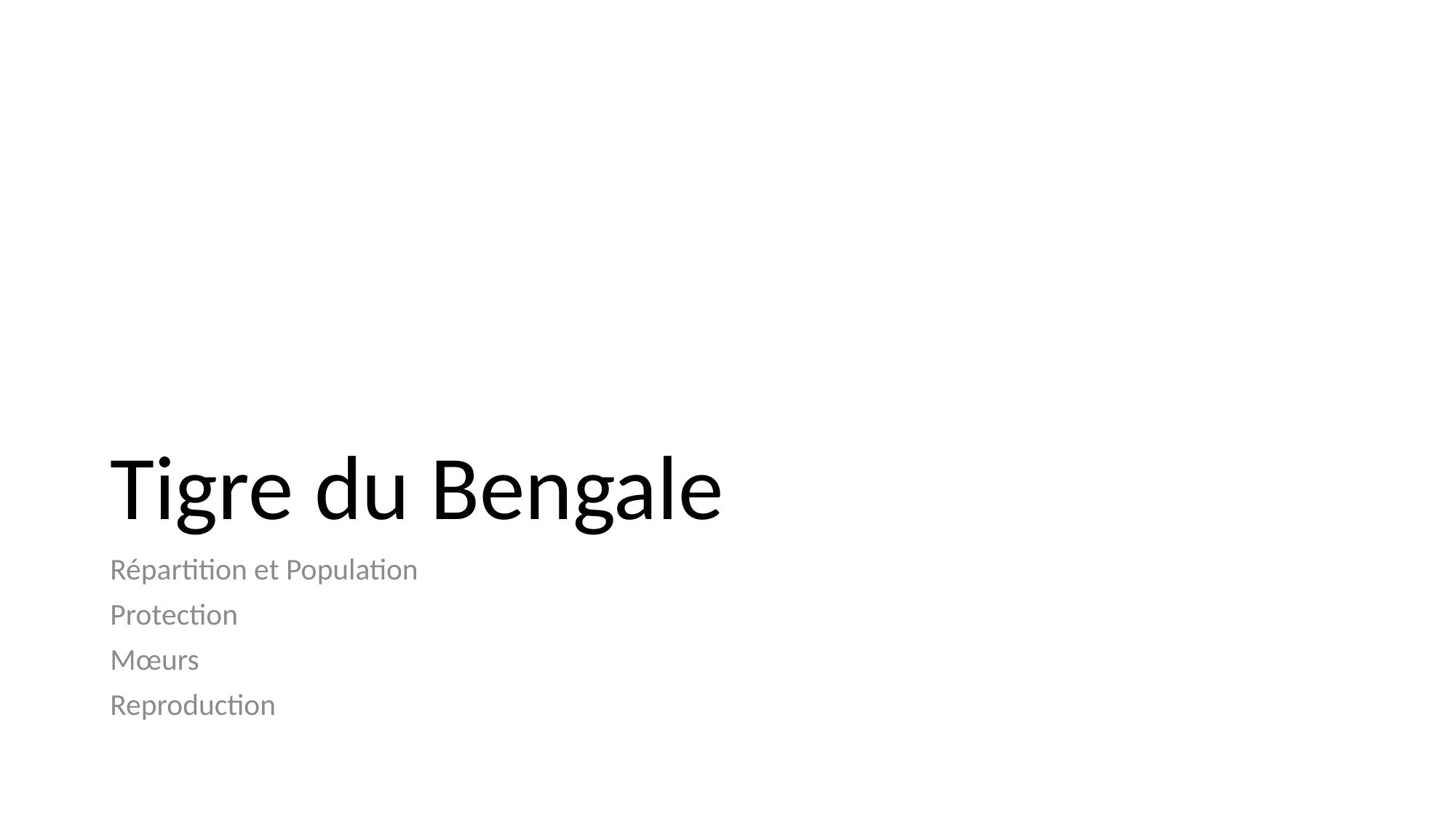

# Tigre du Bengale
Répartition et Population
Protection
Mœurs
Reproduction